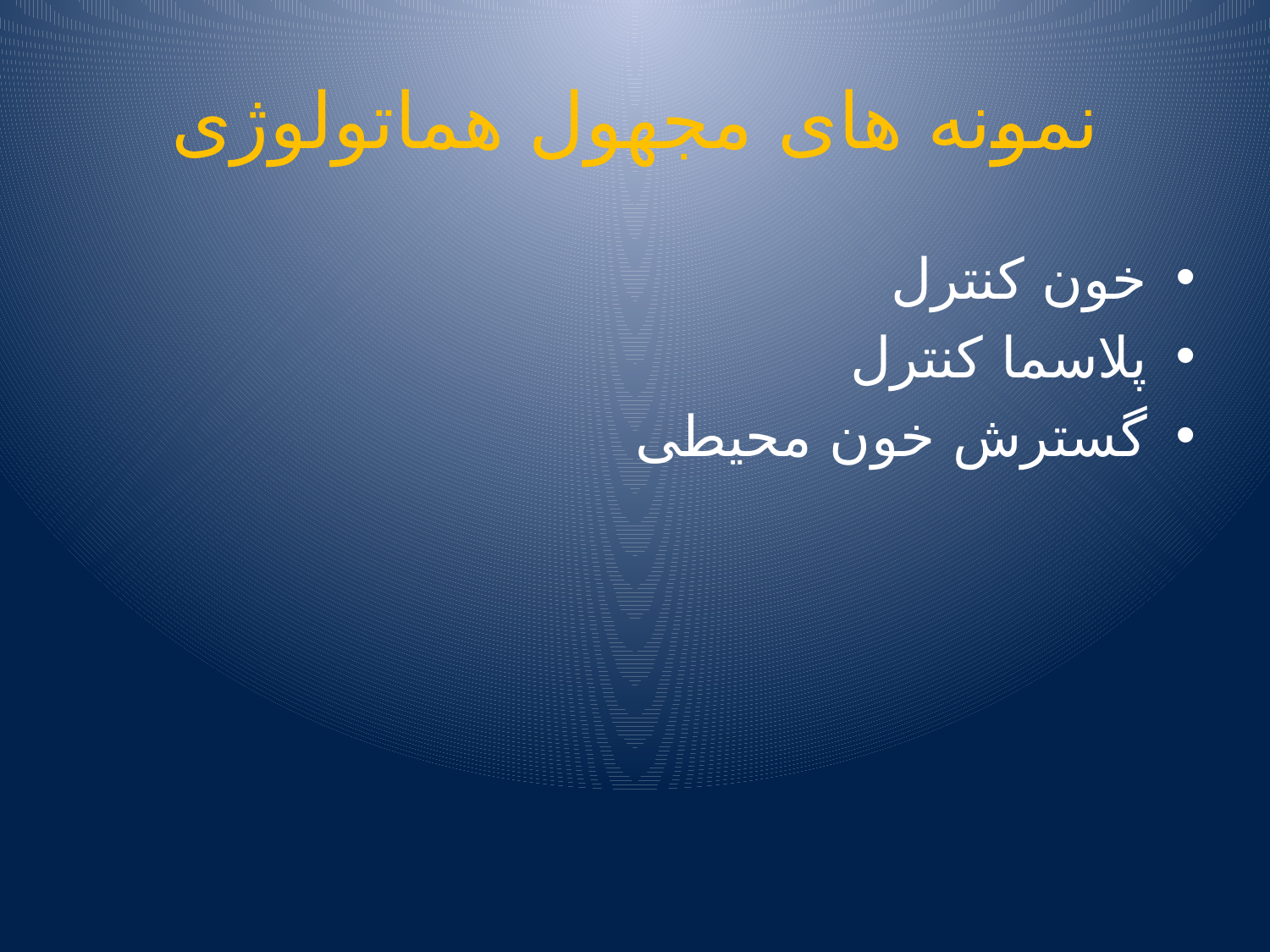

# نمونه های مجهول هماتولوژی
خون کنترل
پلاسما کنترل
گسترش خون محيطی